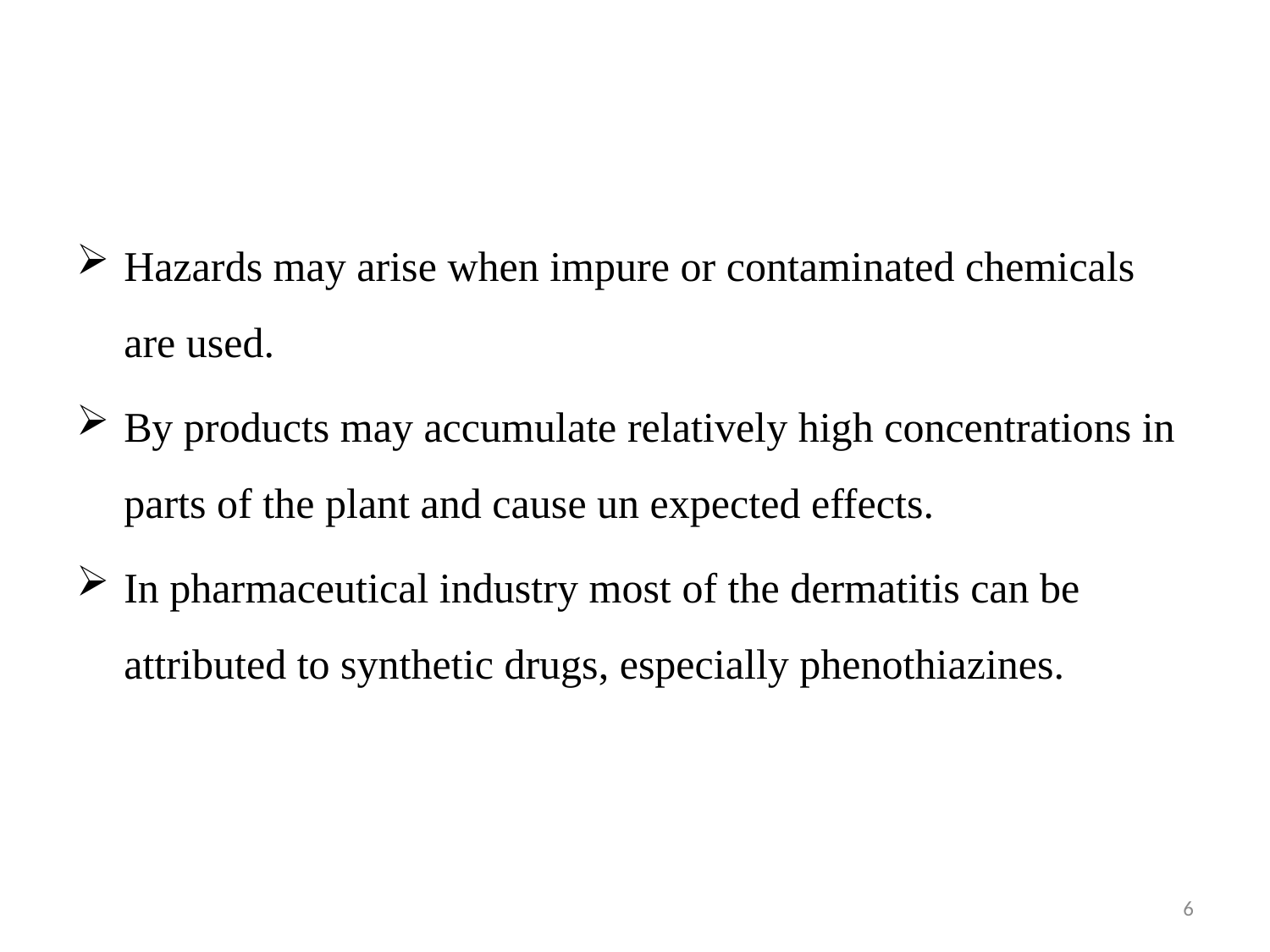

Hazards may arise when impure or contaminated chemicals are used.
By products may accumulate relatively high concentrations in parts of the plant and cause un expected effects.
In pharmaceutical industry most of the dermatitis can be attributed to synthetic drugs, especially phenothiazines.

6